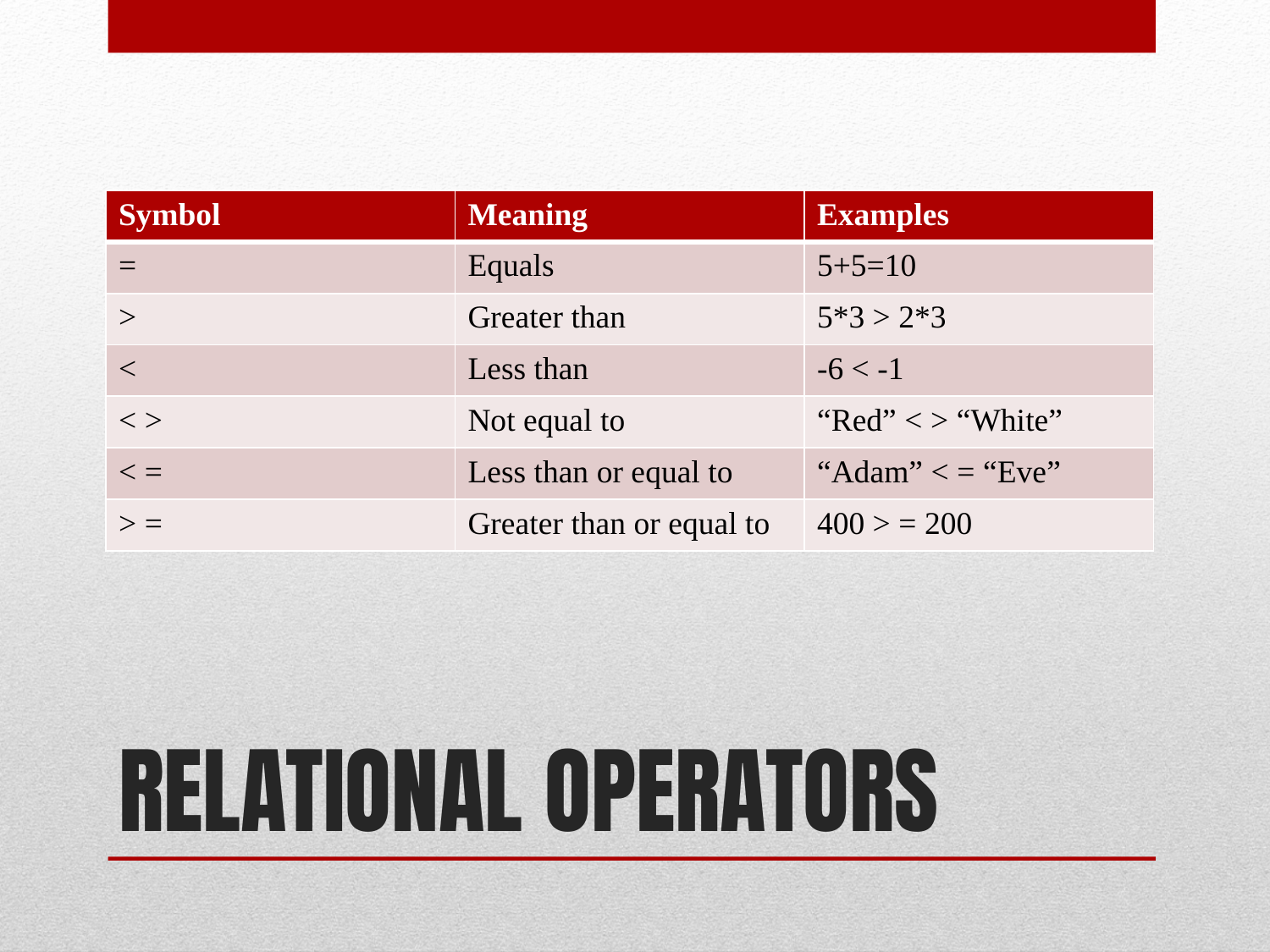

| Symbol | Meaning | Examples |
| --- | --- | --- |
| = | Equals | 5+5=10 |
| > | Greater than | 5\*3 > 2\*3 |
| < | Less than | -6 < -1 |
| < > | Not equal to | “Red” < > “White” |
| < = | Less than or equal to | “Adam” < = “Eve” |
| > = | Greater than or equal to | 400 > = 200 |
# RELATIONAL OPERATORS